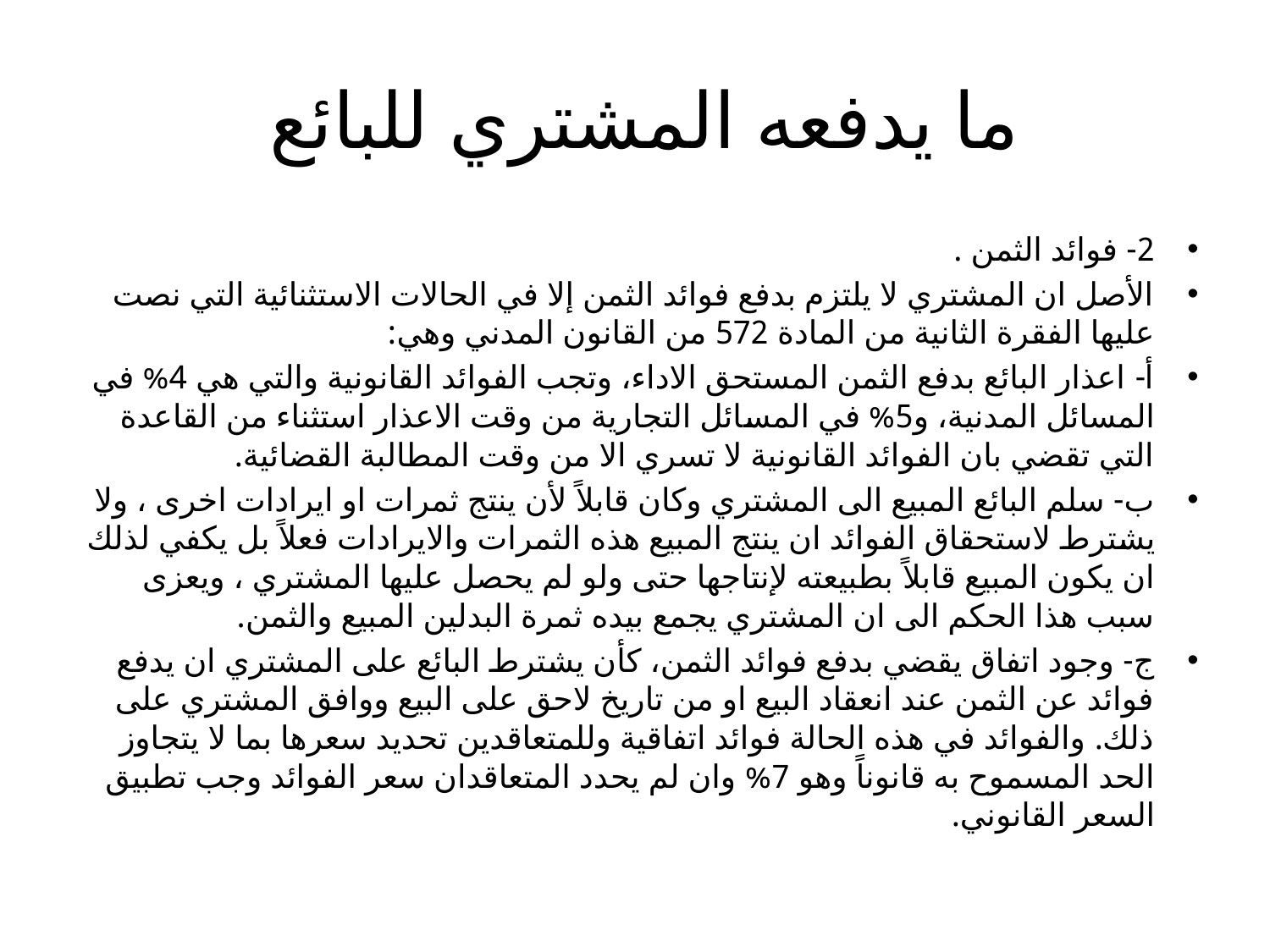

# ما يدفعه المشتري للبائع
2- فوائد الثمن .
الأصل ان المشتري لا يلتزم بدفع فوائد الثمن إلا في الحالات الاستثنائية التي نصت عليها الفقرة الثانية من المادة 572 من القانون المدني وهي:
أ- اعذار البائع بدفع الثمن المستحق الاداء، وتجب الفوائد القانونية والتي هي 4% في المسائل المدنية، و5% في المسائل التجارية من وقت الاعذار استثناء من القاعدة التي تقضي بان الفوائد القانونية لا تسري الا من وقت المطالبة القضائية.
ب- سلم البائع المبيع الى المشتري وكان قابلاً لأن ينتج ثمرات او ايرادات اخرى ، ولا يشترط لاستحقاق الفوائد ان ينتج المبيع هذه الثمرات والايرادات فعلاً بل يكفي لذلك ان يكون المبيع قابلاً بطبيعته لإنتاجها حتى ولو لم يحصل عليها المشتري ، ويعزى سبب هذا الحكم الى ان المشتري يجمع بيده ثمرة البدلين المبيع والثمن.
ج- وجود اتفاق يقضي بدفع فوائد الثمن، كأن يشترط البائع على المشتري ان يدفع فوائد عن الثمن عند انعقاد البيع او من تاريخ لاحق على البيع ووافق المشتري على ذلك. والفوائد في هذه الحالة فوائد اتفاقية وللمتعاقدين تحديد سعرها بما لا يتجاوز الحد المسموح به قانوناً وهو 7% وان لم يحدد المتعاقدان سعر الفوائد وجب تطبيق السعر القانوني.